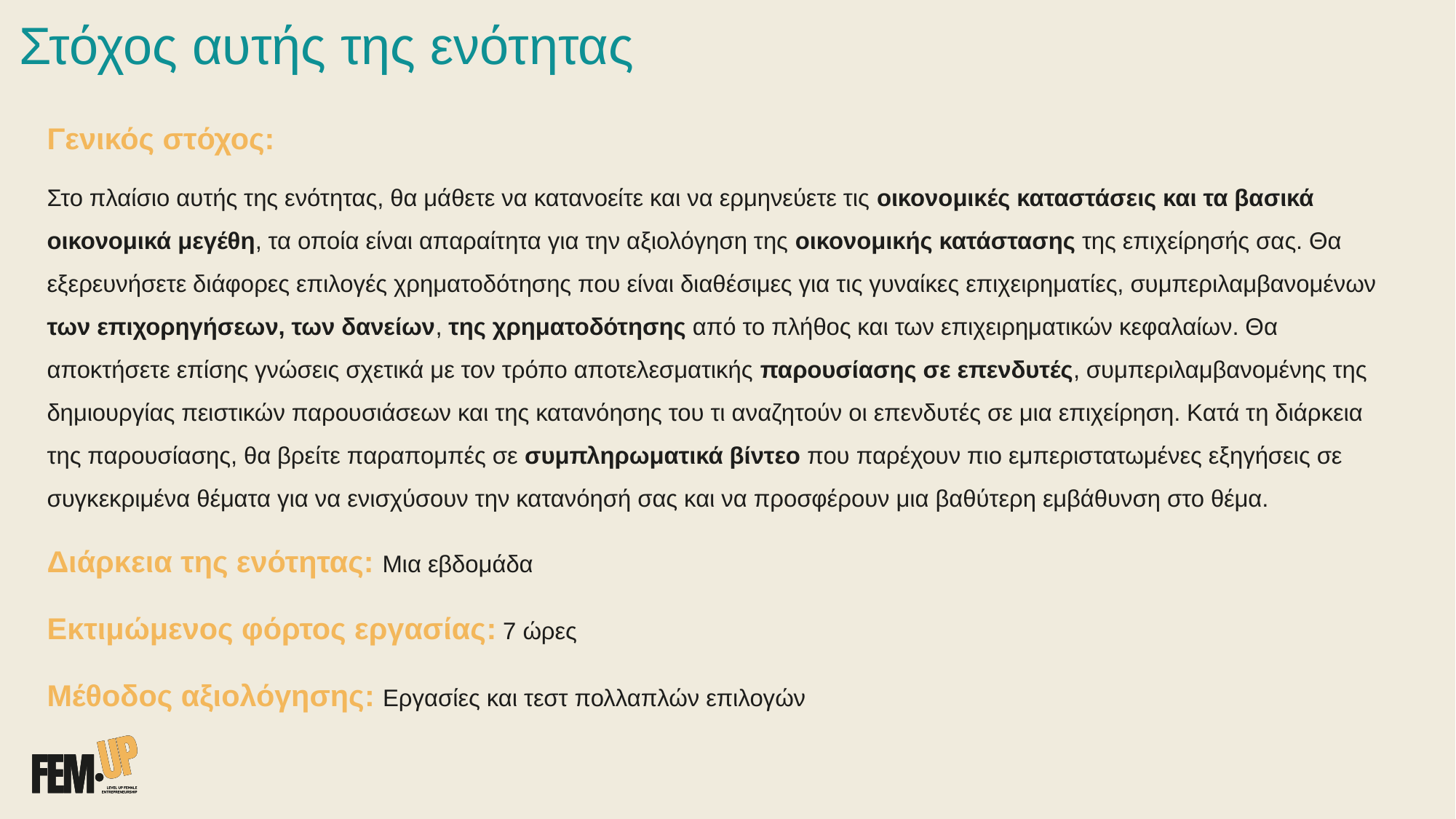

# Στόχος αυτής της ενότητας
Γενικός στόχος:
Στο πλαίσιο αυτής της ενότητας, θα μάθετε να κατανοείτε και να ερμηνεύετε τις οικονομικές καταστάσεις και τα βασικά οικονομικά μεγέθη, τα οποία είναι απαραίτητα για την αξιολόγηση της οικονομικής κατάστασης της επιχείρησής σας. Θα εξερευνήσετε διάφορες επιλογές χρηματοδότησης που είναι διαθέσιμες για τις γυναίκες επιχειρηματίες, συμπεριλαμβανομένων των επιχορηγήσεων, των δανείων, της χρηματοδότησης από το πλήθος και των επιχειρηματικών κεφαλαίων. Θα αποκτήσετε επίσης γνώσεις σχετικά με τον τρόπο αποτελεσματικής παρουσίασης σε επενδυτές, συμπεριλαμβανομένης της δημιουργίας πειστικών παρουσιάσεων και της κατανόησης του τι αναζητούν οι επενδυτές σε μια επιχείρηση. Κατά τη διάρκεια της παρουσίασης, θα βρείτε παραπομπές σε συμπληρωματικά βίντεο που παρέχουν πιο εμπεριστατωμένες εξηγήσεις σε συγκεκριμένα θέματα για να ενισχύσουν την κατανόησή σας και να προσφέρουν μια βαθύτερη εμβάθυνση στο θέμα.
Διάρκεια της ενότητας: Μια εβδομάδα
Εκτιμώμενος φόρτος εργασίας: 7 ώρες
Μέθοδος αξιολόγησης: Εργασίες και τεστ πολλαπλών επιλογών